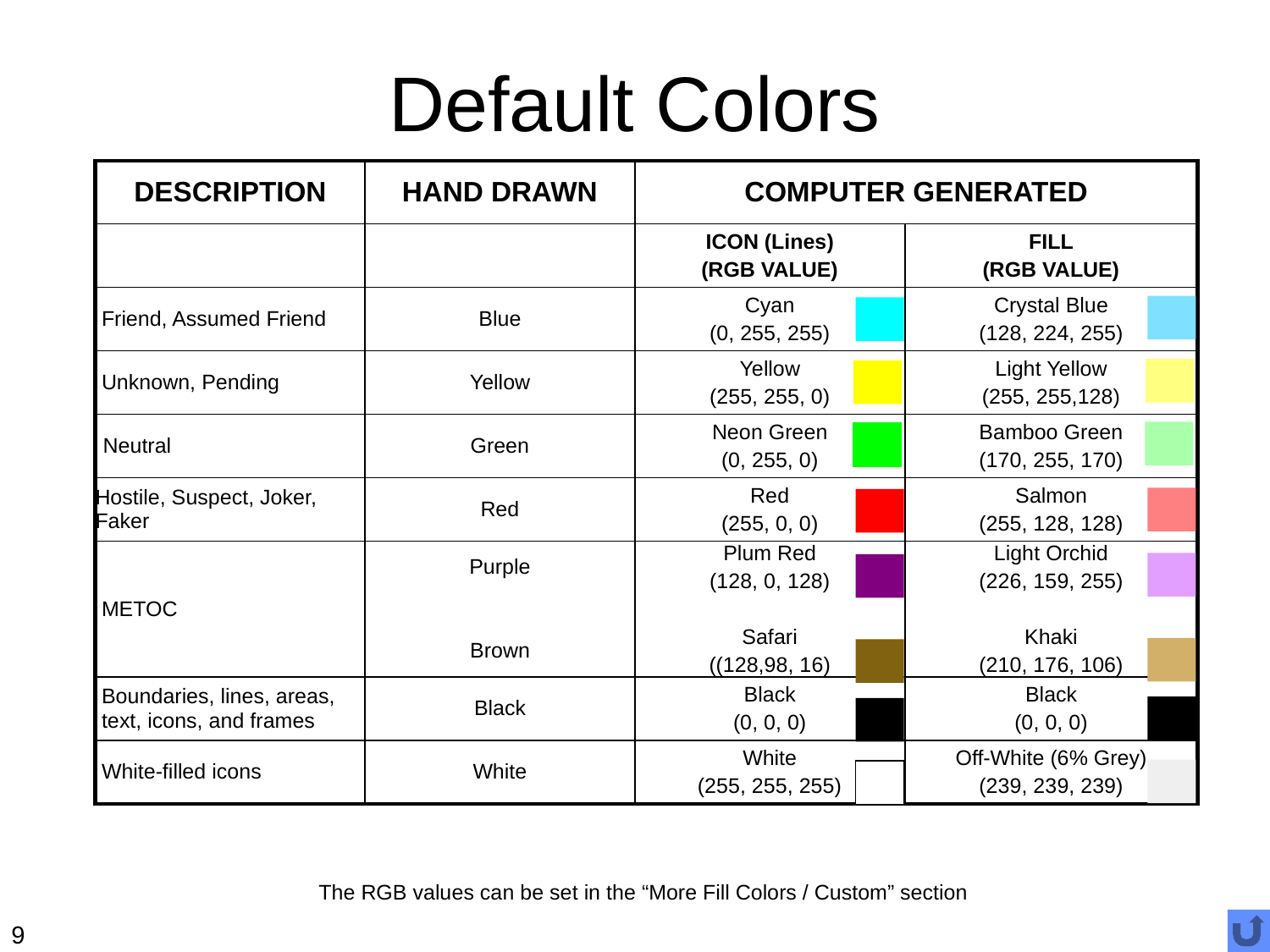

# Default Colors
| DESCRIPTION | HAND DRAWN | COMPUTER GENERATED |  |
| --- | --- | --- | --- |
|  |  | ICON (Lines) (RGB VALUE) | FILL (RGB VALUE) |
| Friend, Assumed Friend | Blue | Cyan (0, 255, 255) | Crystal Blue (128, 224, 255) |
| Unknown, Pending | Yellow | Yellow (255, 255, 0) | Light Yellow (255, 255,128) |
| Neutral | Green | Neon Green (0, 255, 0) | Bamboo Green (170, 255, 170) |
| Hostile, Suspect, Joker, Faker | Red | Red (255, 0, 0) | Salmon (255, 128, 128) |
| METOC | Purple Brown | Plum Red (128, 0, 128) Safari ((128,98, 16) | Light Orchid (226, 159, 255) Khaki (210, 176, 106) |
| Boundaries, lines, areas, text, icons, and frames | Black | Black (0, 0, 0) | Black (0, 0, 0) |
| White-filled icons | White | White (255, 255, 255) | Off-White (6% Grey) (239, 239, 239) |

The RGB values can be set in the “More Fill Colors / Custom” section
9